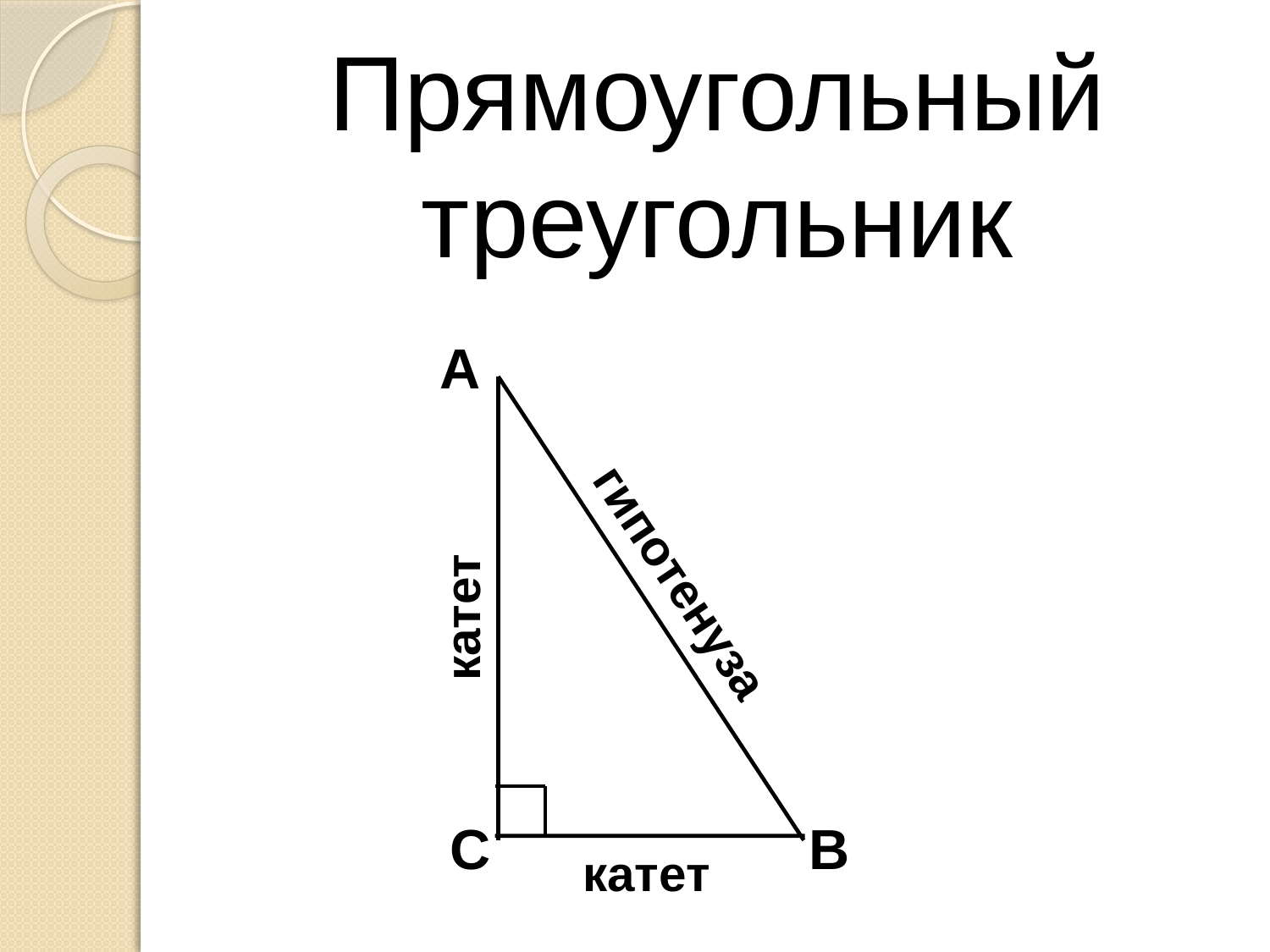

# Прямоугольный треугольник
А

С
В

гипотенуза
катет
катет